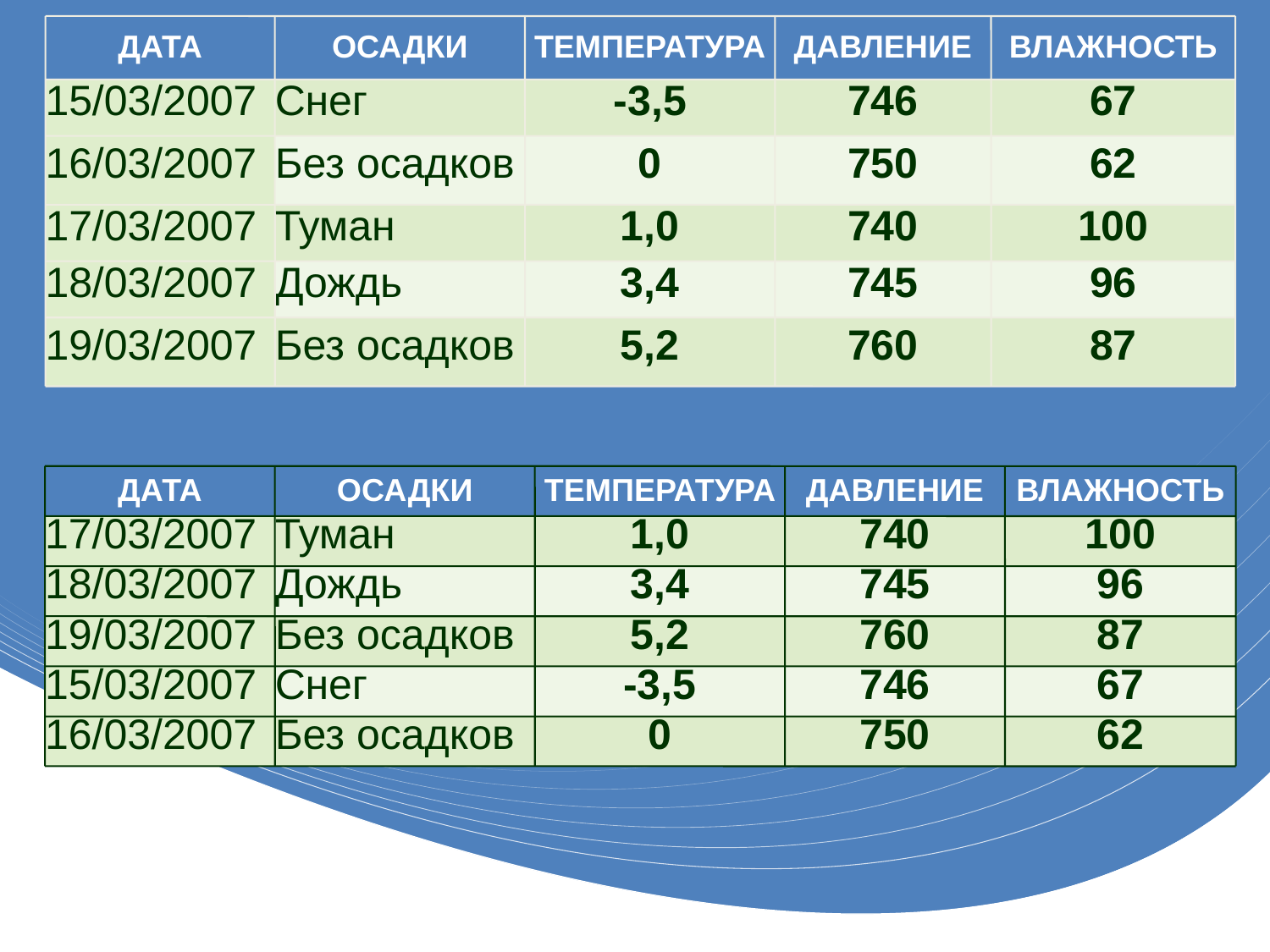

ДАТА

ОСАДКИ

ТЕМПЕРАТУРА

ДАВЛЕНИЕ

ВЛАЖНОСТЬ

15/03/2007

Снег
-3,5
746
67
16/03/2007

Без осадков
0
750
62
17/03/2007

Туман
1,0
740
100
18/03/2007

Дождь
3,4
745
96
19/03/2007

Без осадков
5,2
760
87

ДАТА

ОСАДКИ

ТЕМПЕРАТУРА

ДАВЛЕНИЕ

ВЛАЖНОСТЬ

17/03/2007

Туман
1,0
740
100
18/03/2007

Дождь
3,4
745
96
19/03/2007

Без осадков
5,2
760
87
15/03/2007

Снег
-3,5
746
67
16/03/2007

Без осадков
0
750
62